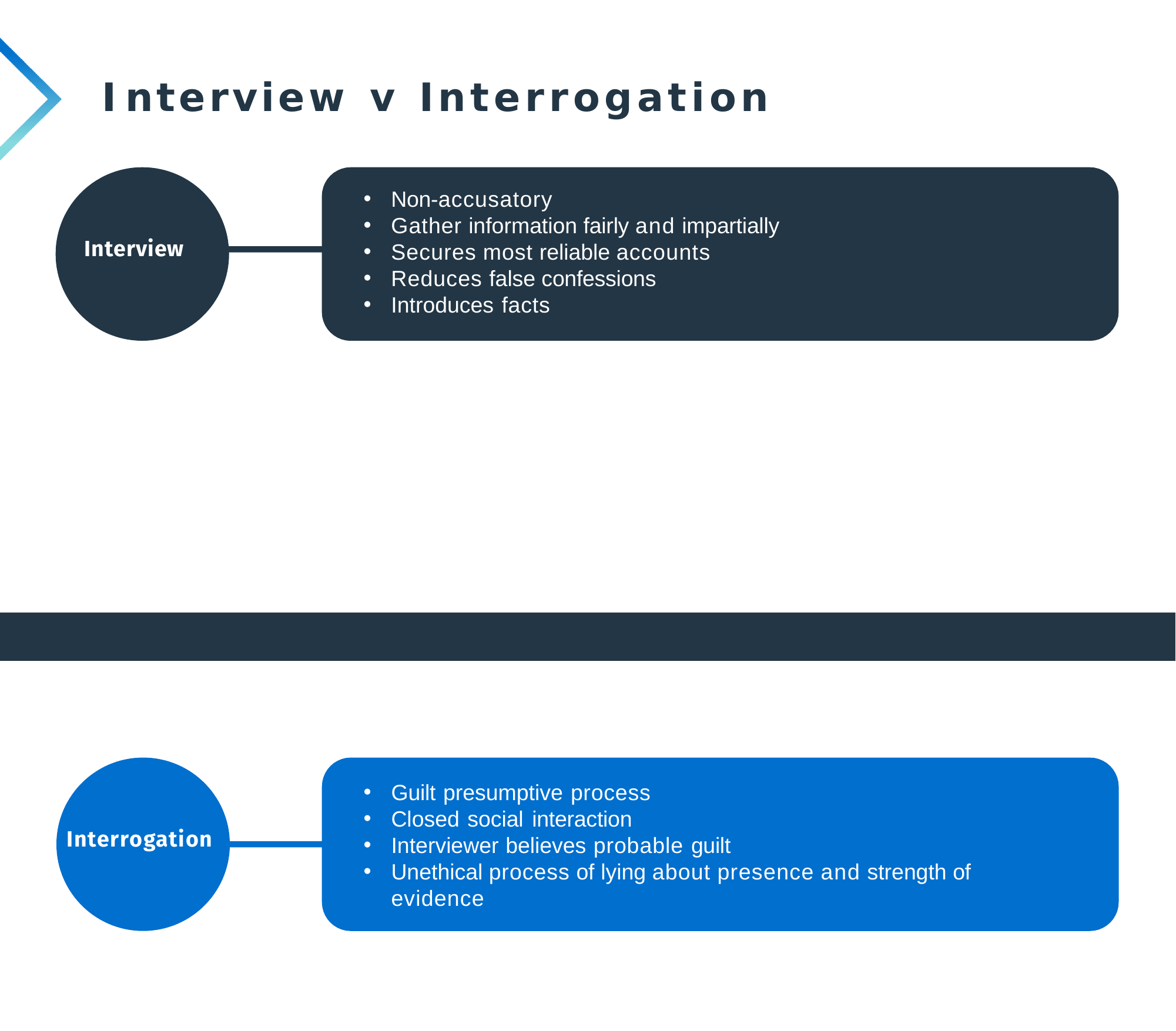

# I n t e r v i e w  v  I n t e r r o g a t i o n

Non-accusatory
Gather information fairly and impartially
Secures most reliable accounts
Reduces false confessions
Introduces facts
Interview

Guilt presumptive process
Closed social interaction
Interviewer believes probable guilt
Unethical process of lying about presence and strength of
evidence
Interrogation